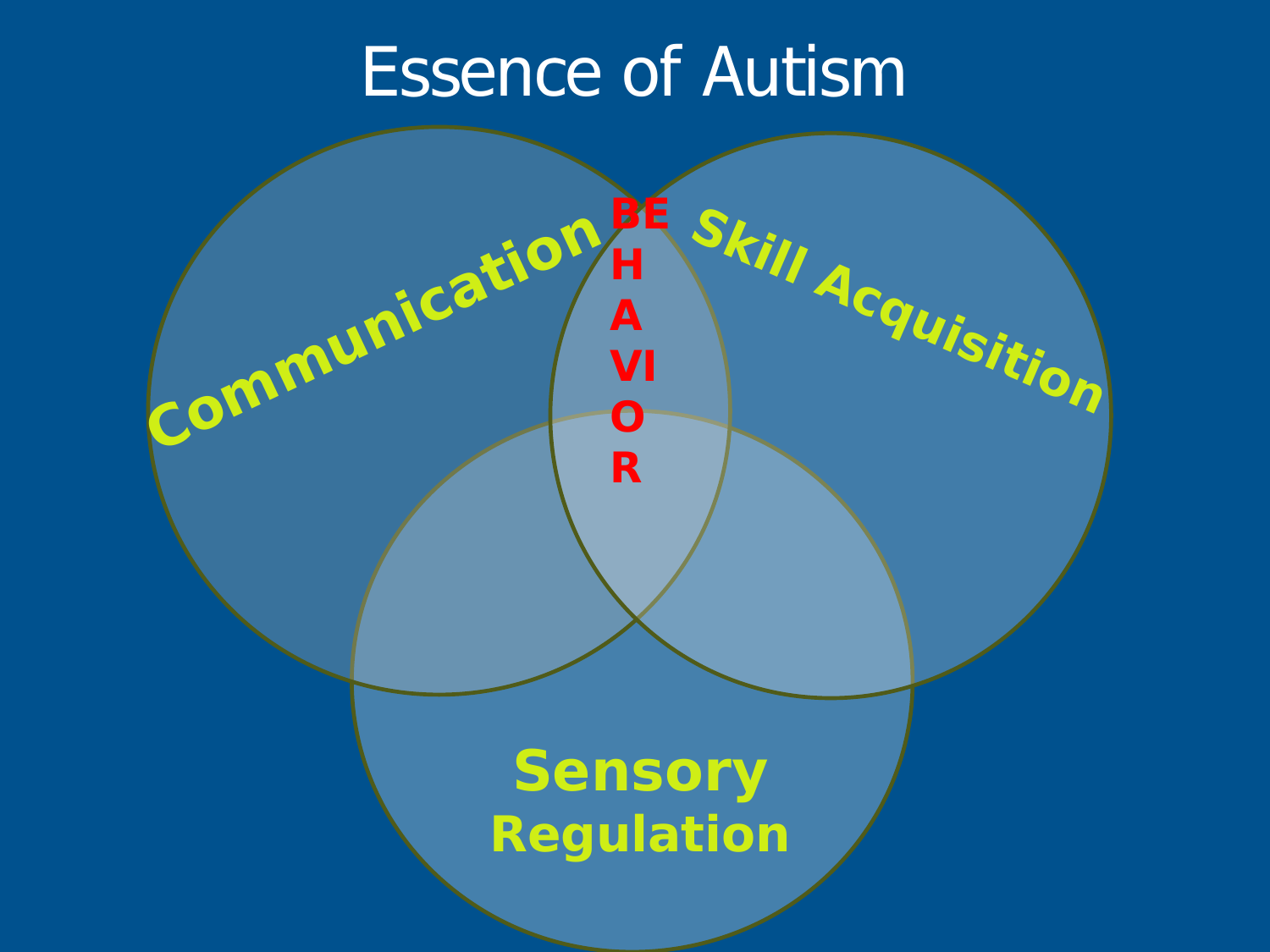

# Essence of Autism

BEHAVIOR

Skill Acquisition
Communication

Sensory
Regulation